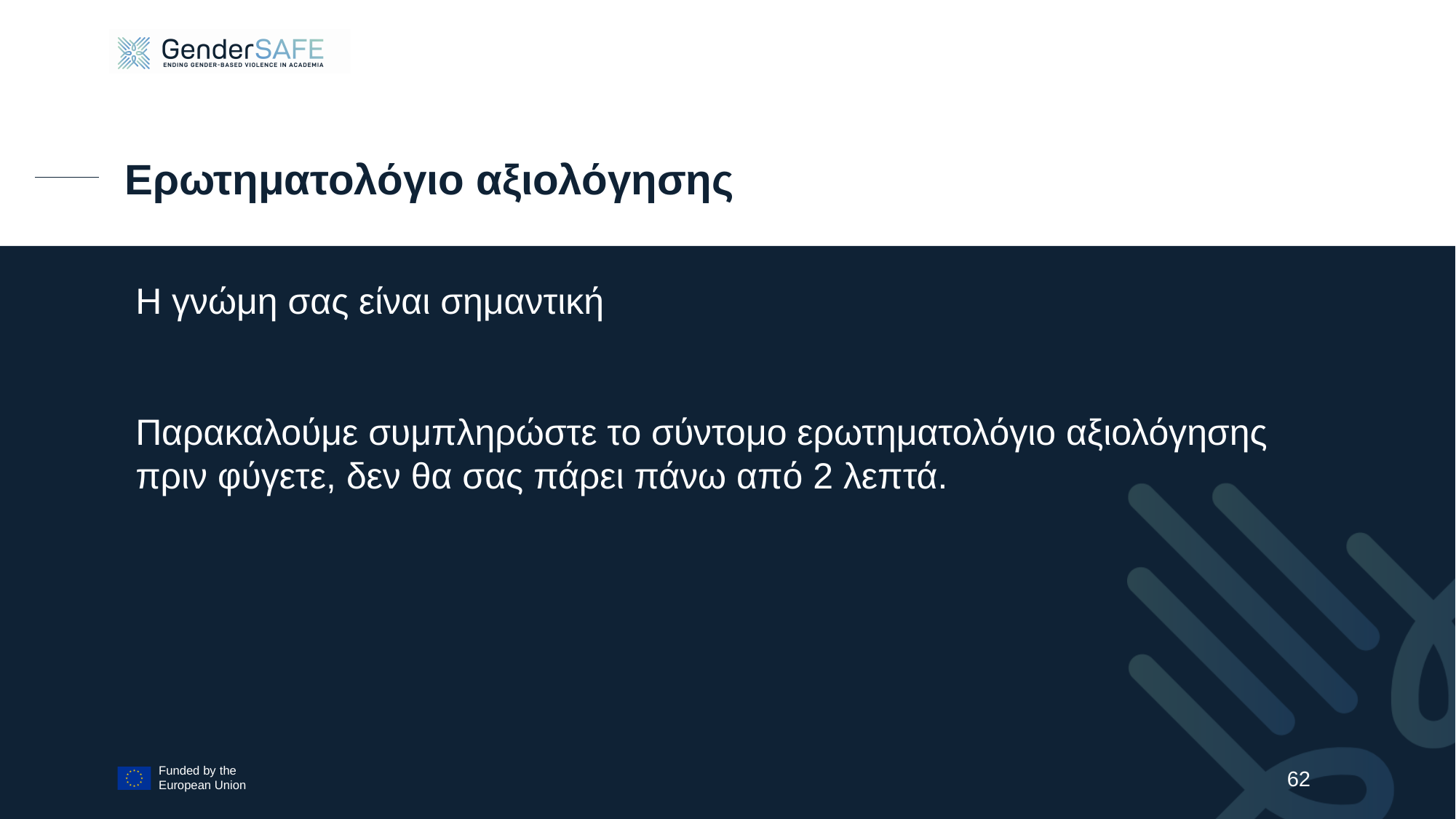

# Ερωτηματολόγιο αξιολόγησης
Η γνώμη σας είναι σημαντική

Παρακαλούμε συμπληρώστε το σύντομο ερωτηματολόγιο αξιολόγησης πριν φύγετε, δεν θα σας πάρει πάνω από 2 λεπτά.